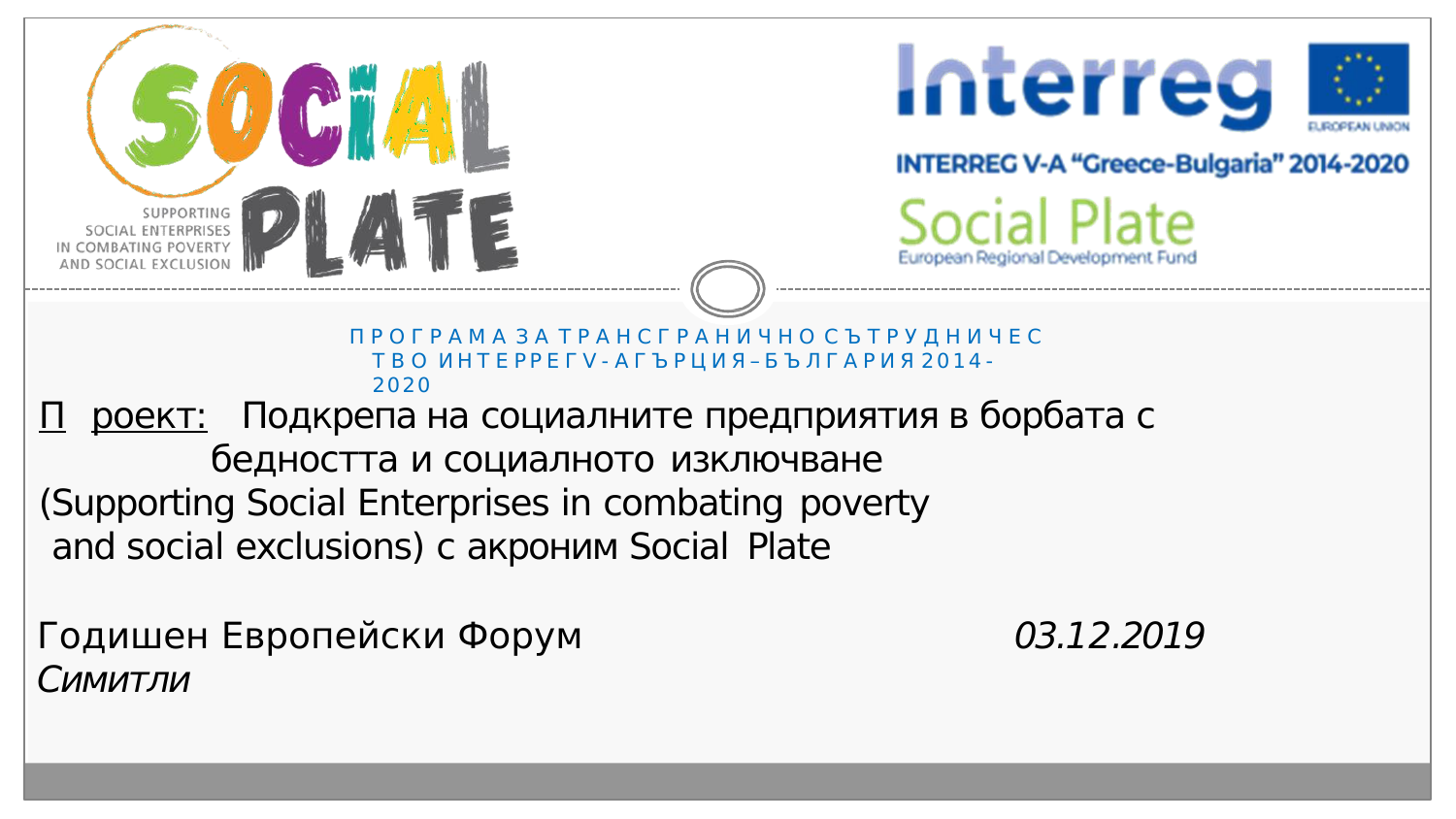

П Р О Г Р А М А З А Т Р А Н С Г Р А Н И Ч Н О С Ъ Т Р У Д Н И Ч Е С Т В О  И Н Т Е Р Р Е Г V - A Г Ъ Р Ц И Я – Б Ъ Л Г А Р И Я 2 0 1 4 - 2020
П роект:   Подкрепа на социалните предприятия в борбата с бедността и социалното изключване
(Supporting Social Enterprises in combating poverty
and social exclusions) с акроним Social Plate

Годишен Европейски Форум                                     03.12.2019 Симитли